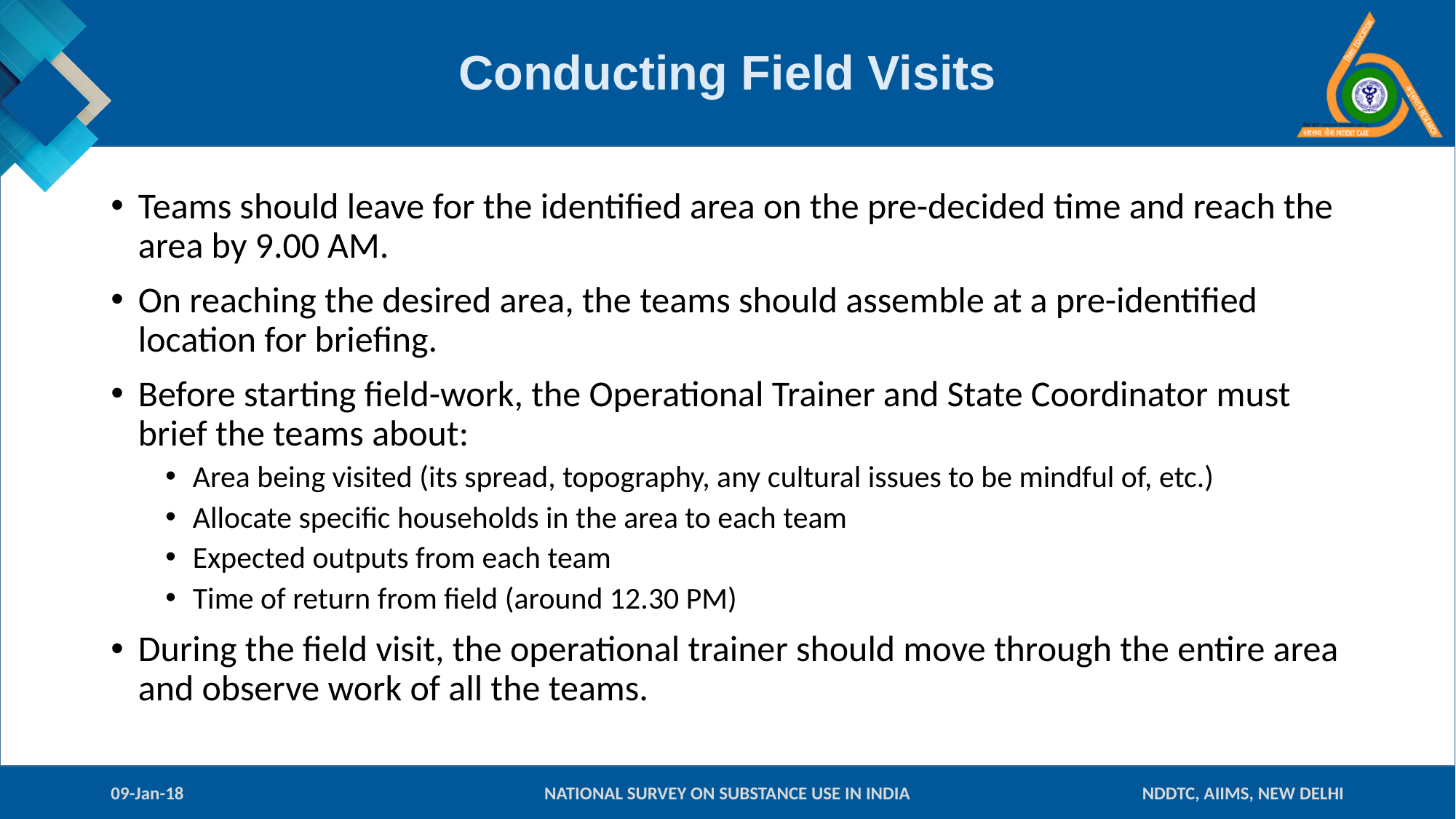

# Conducting Field Visits
Teams should leave for the identified area on the pre-decided time and reach the area by 9.00 AM.
On reaching the desired area, the teams should assemble at a pre-identified location for briefing.
Before starting field-work, the Operational Trainer and State Coordinator must brief the teams about:
Area being visited (its spread, topography, any cultural issues to be mindful of, etc.)
Allocate specific households in the area to each team
Expected outputs from each team
Time of return from field (around 12.30 PM)
During the field visit, the operational trainer should move through the entire area and observe work of all the teams.
09-Jan-18
NATIONAL SURVEY ON SUBSTANCE USE IN INDIA
NDDTC, AIIMS, NEW DELHI